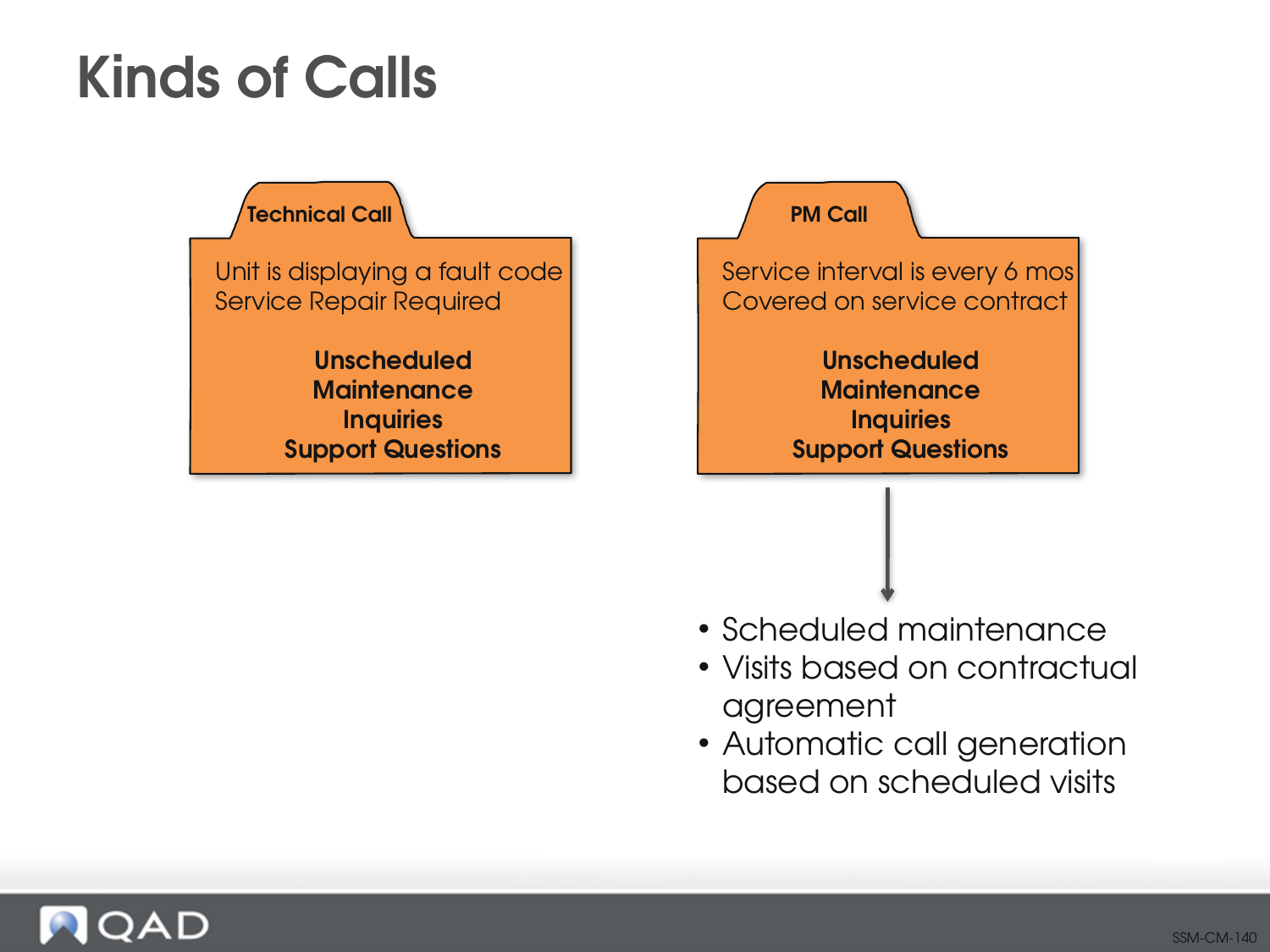

# Kinds of Calls
	Technical Call
Unit is displaying a fault code
Service Repair Required

Unscheduled
Maintenance
Inquiries
Support Questions
	      PM Call
Service interval is every 6 mos
Covered on service contract

Unscheduled
Maintenance
Inquiries
Support Questions
Scheduled maintenance
Visits based on contractual agreement
Automatic call generation based on scheduled visits
SSM-CM-140